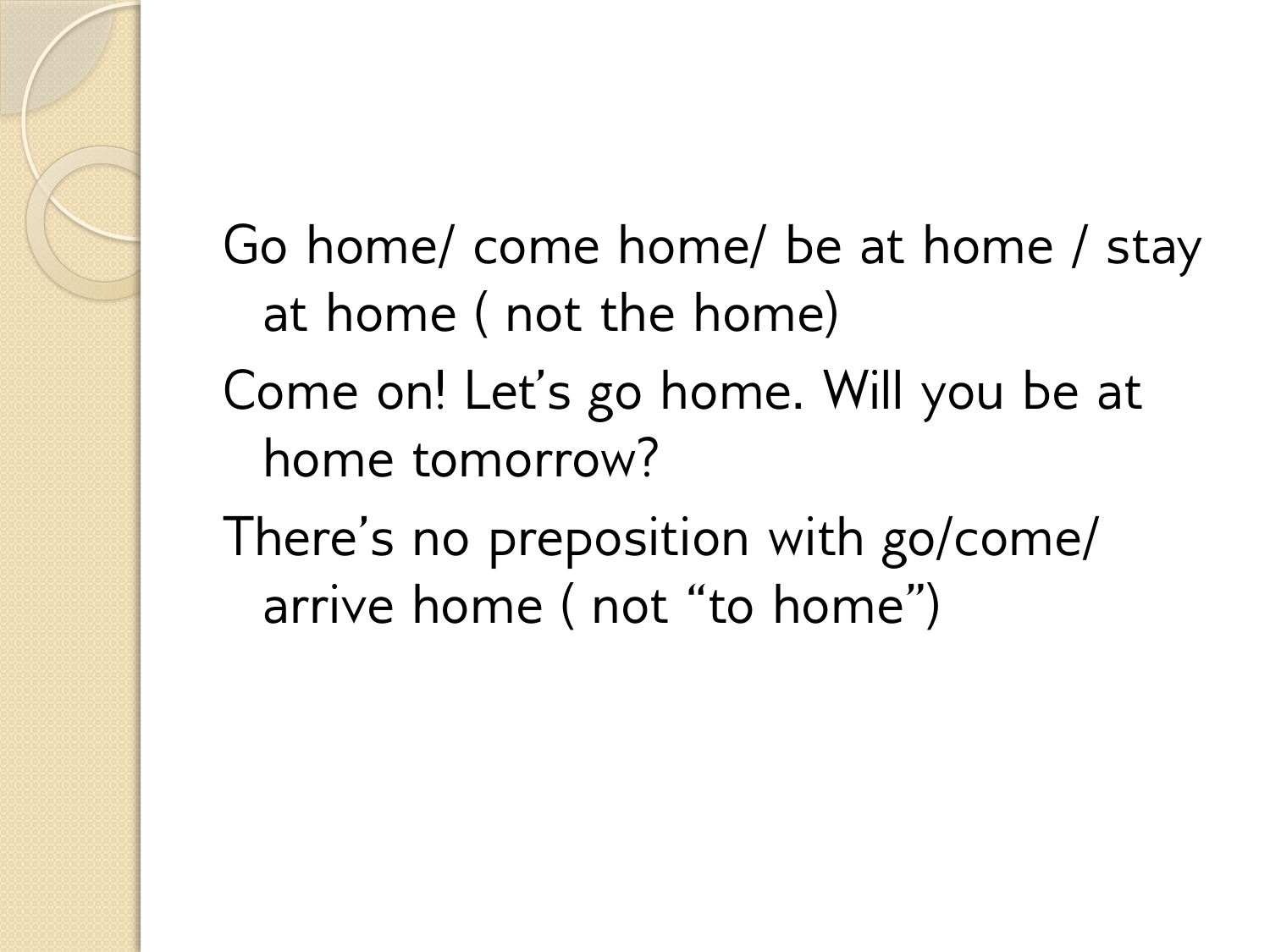

#
Go home/ come home/ be at home / stay at home ( not the home)
Come on! Let’s go home. Will you be at home tomorrow?
There’s no preposition with go/come/ arrive home ( not “to home”)